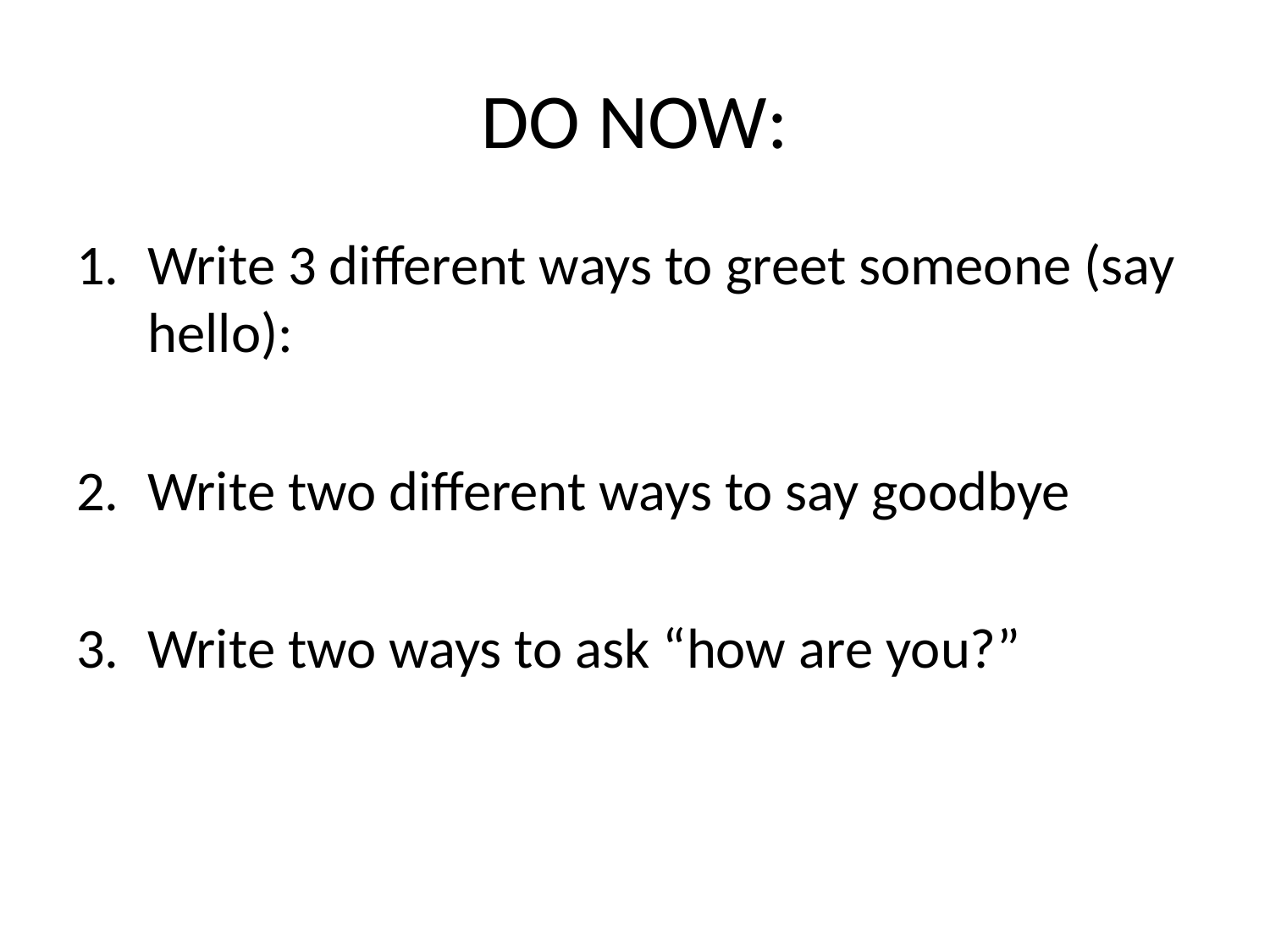

# DO NOW:
Write 3 different ways to greet someone (say hello):

Write two different ways to say goodbye

Write two ways to ask “how are you?”